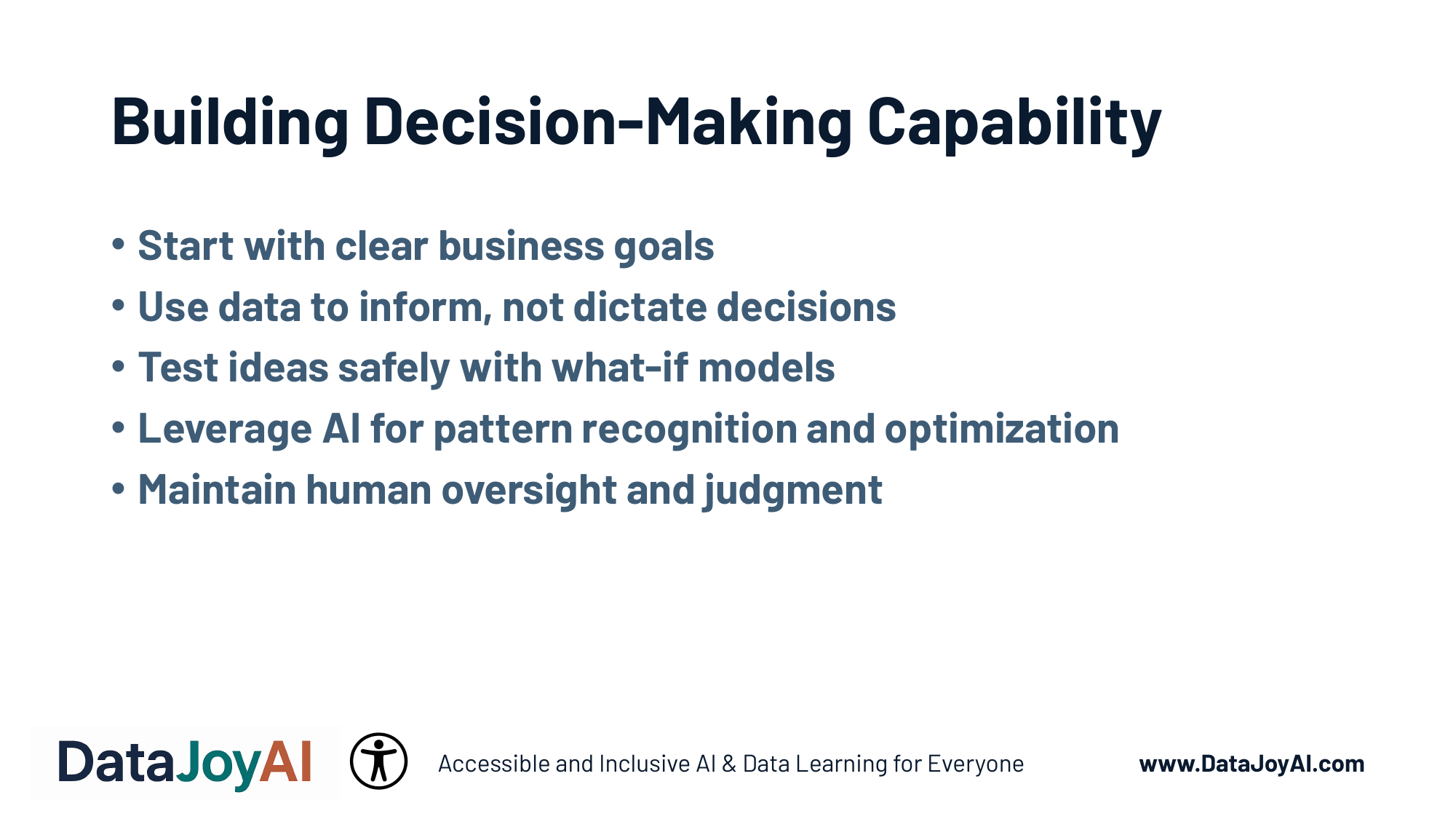

# Building Decision-Making Capability
Start with clear business goals
Use data to inform, not dictate decisions
Test ideas safely with what-if models
Leverage AI for pattern recognition and optimization
Maintain human oversight and judgment